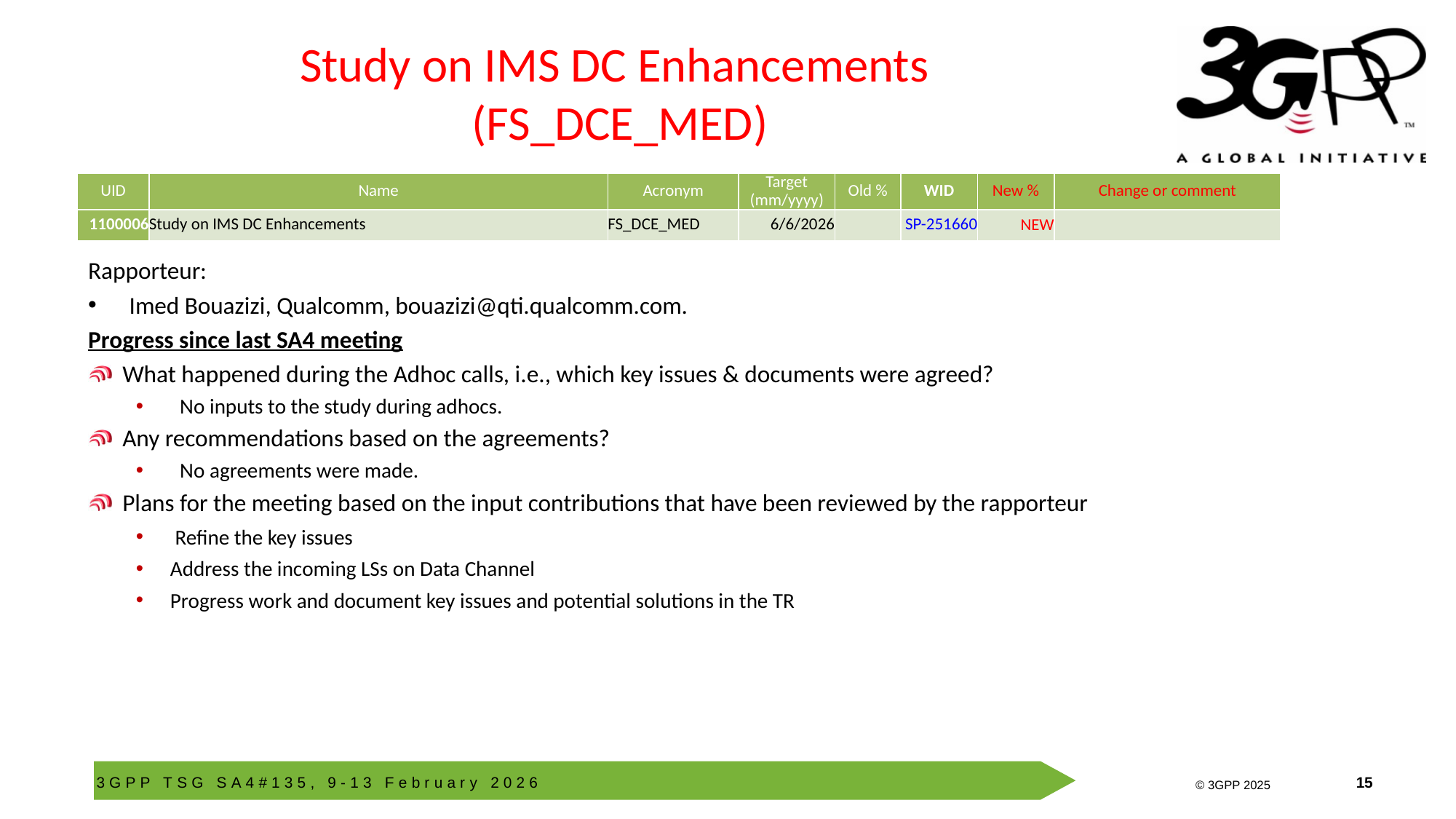

# Study on IMS DC Enhancements (FS_DCE_MED)
| UID | Name | Acronym | Target (mm/yyyy) | Old % | WID | New % | Change or comment |
| --- | --- | --- | --- | --- | --- | --- | --- |
| 1100006 | Study on IMS DC Enhancements | FS\_DCE\_MED | 6/6/2026 |  | SP-251660 | NEW |  |
Rapporteur:
Imed Bouazizi, Qualcomm, bouazizi@qti.qualcomm.com.
Progress since last SA4 meeting
What happened during the Adhoc calls, i.e., which key issues & documents were agreed?
  No inputs to the study during adhocs.
Any recommendations based on the agreements?
  No agreements were made.
Plans for the meeting based on the input contributions that have been reviewed by the rapporteur
 Refine the key issues
Address the incoming LSs on Data Channel
Progress work and document key issues and potential solutions in the TR